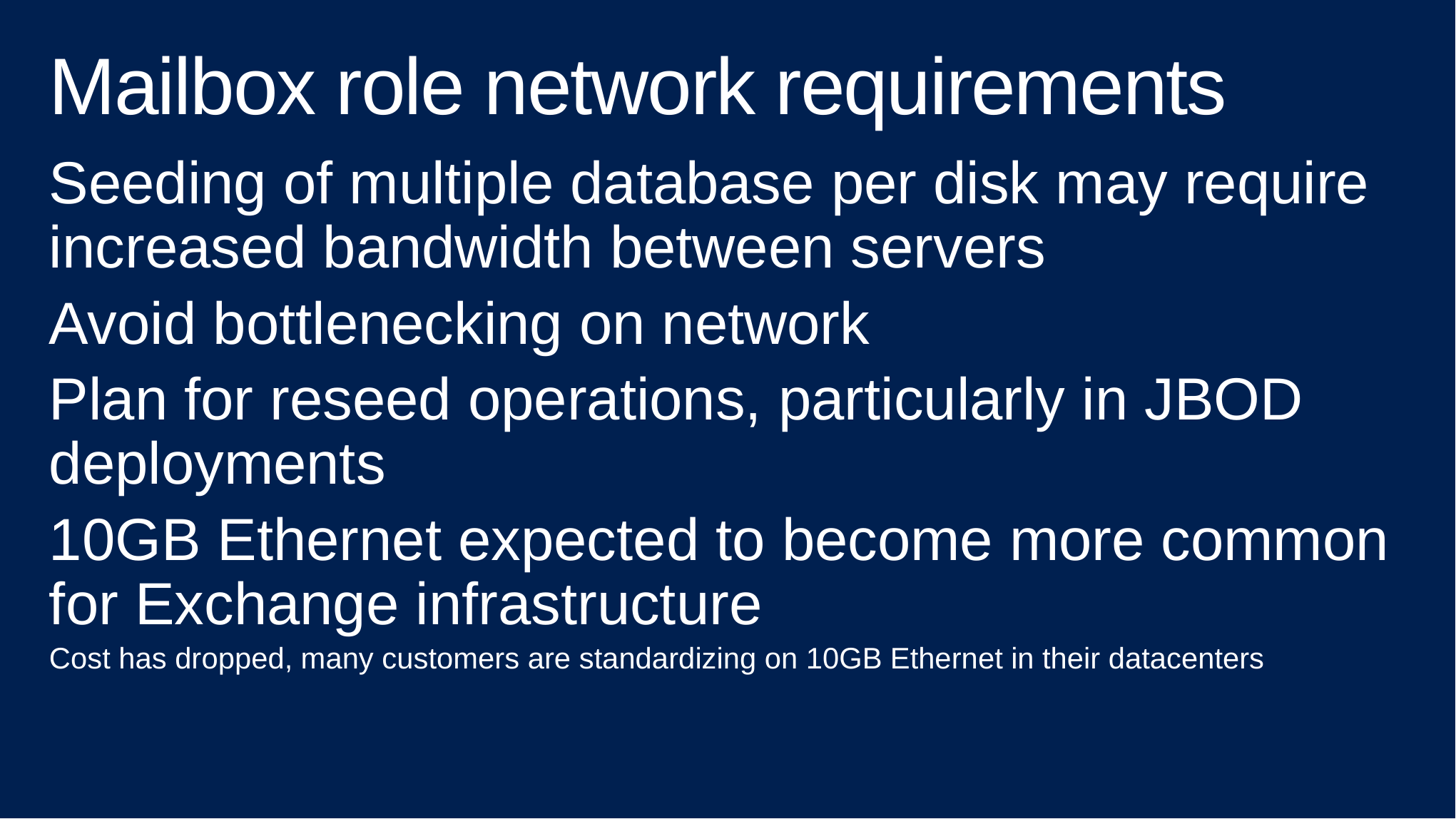

# Mailbox role network requirements
Seeding of multiple database per disk may require increased bandwidth between servers
Avoid bottlenecking on network
Plan for reseed operations, particularly in JBOD deployments
10GB Ethernet expected to become more common for Exchange infrastructure
Cost has dropped, many customers are standardizing on 10GB Ethernet in their datacenters